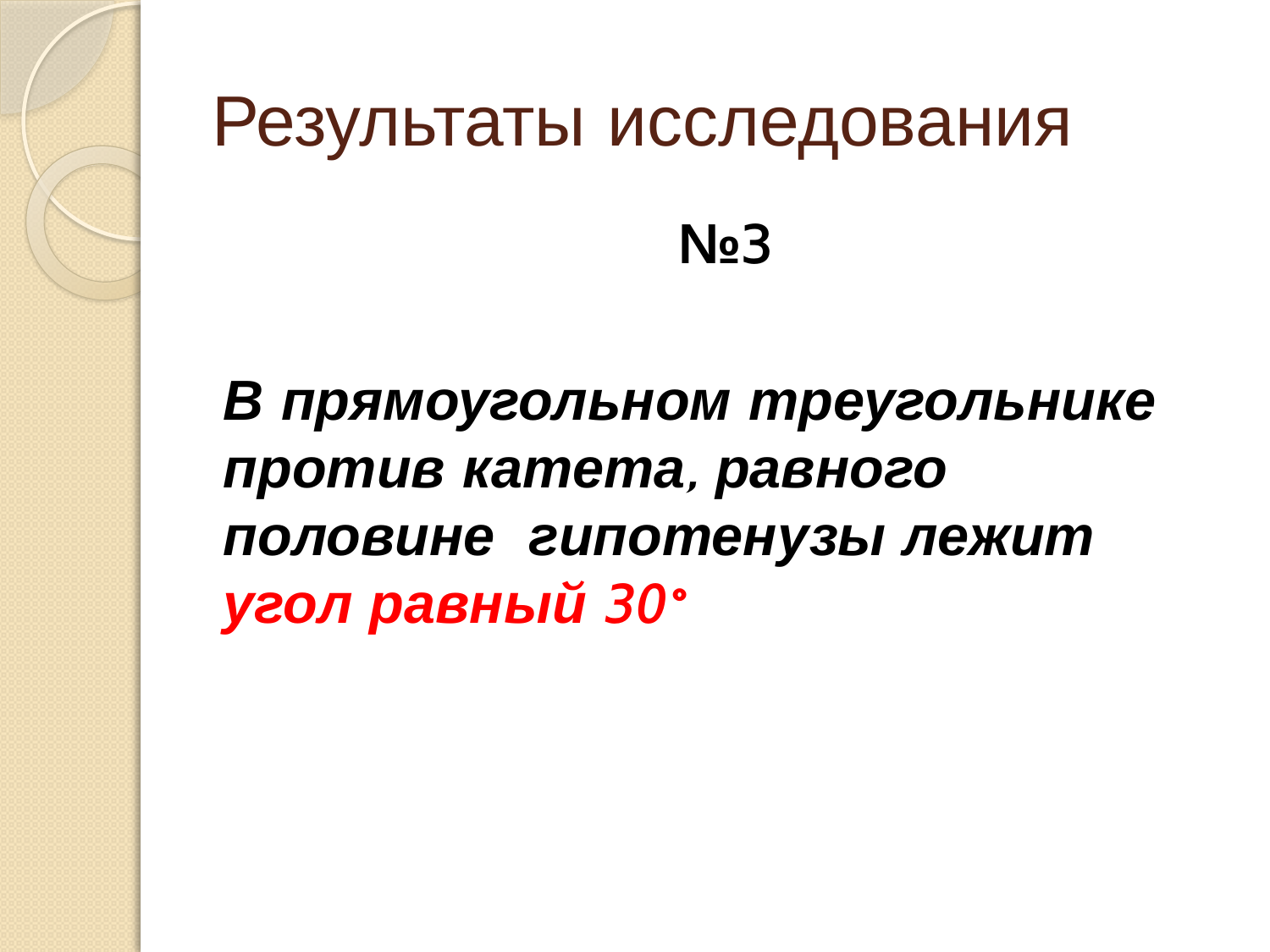

# Результаты исследования
№3

В прямоугольном треугольнике против катета, равного половине  гипотенузы лежит угол равный 30°